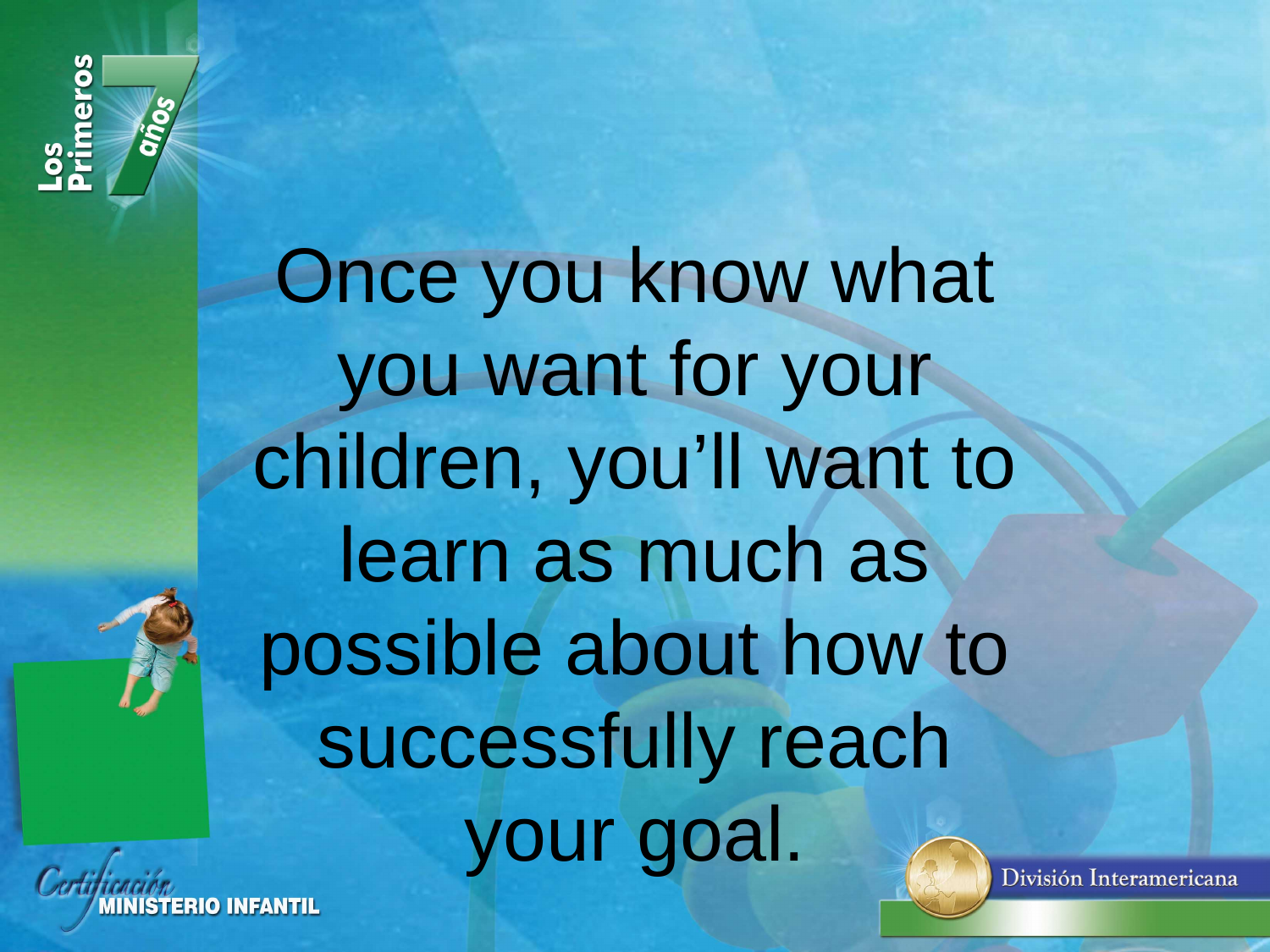

Once you know what you want for your children, you’ll want to learn as much as possible about how to successfully reach your goal.